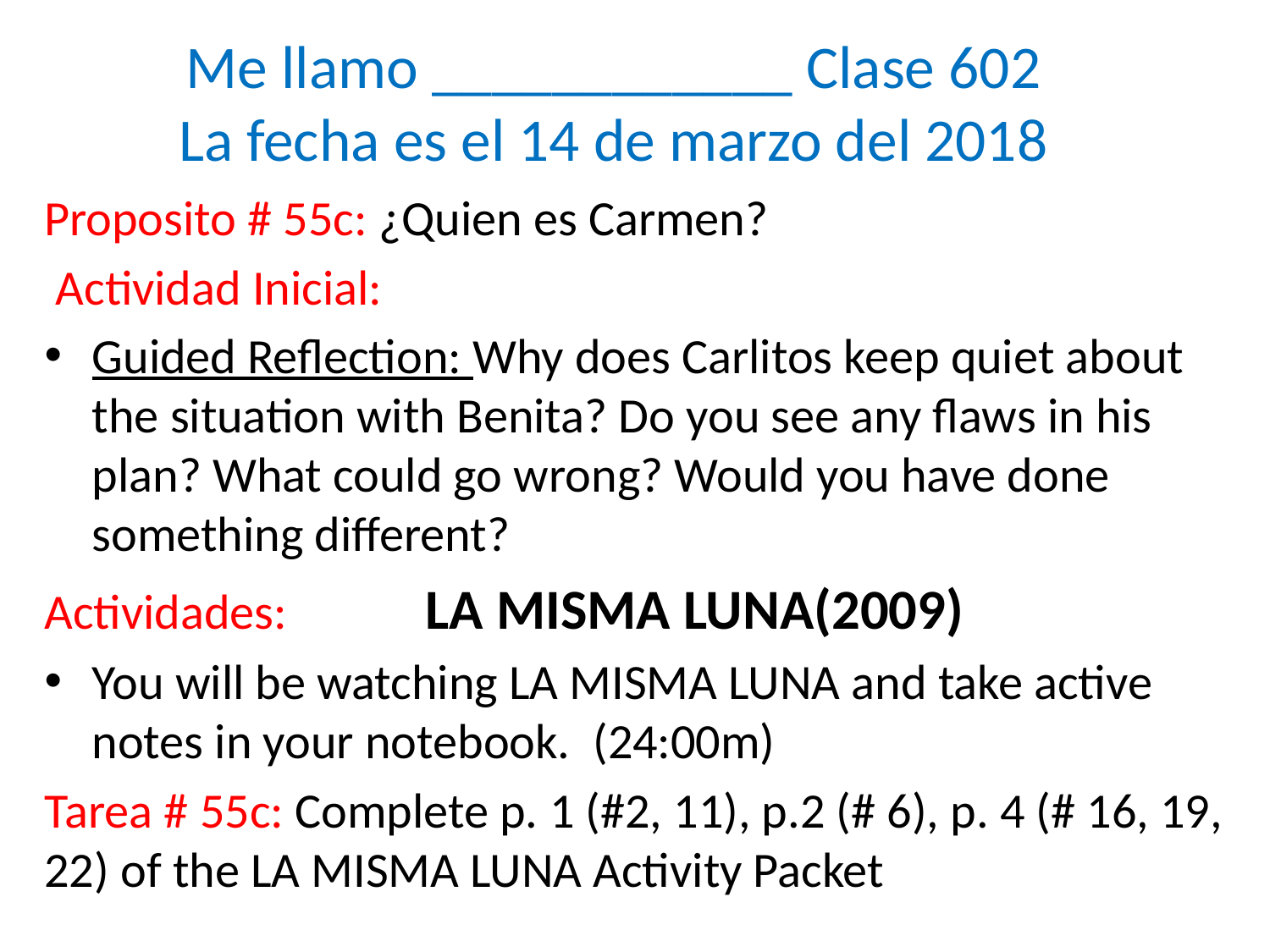

# Me llamo ____________ Clase 602 La fecha es el 14 de marzo del 2018
Proposito # 55c: ¿Quien es Carmen?
 Actividad Inicial:
Guided Reflection: Why does Carlitos keep quiet about the situation with Benita? Do you see any flaws in his plan? What could go wrong? Would you have done something different?
Actividades: 	LA MISMA LUNA(2009)
You will be watching LA MISMA LUNA and take active notes in your notebook.  (24:00m)
Tarea # 55c: Complete p. 1 (#2, 11), p.2 (# 6), p. 4 (# 16, 19, 22) of the LA MISMA LUNA Activity Packet